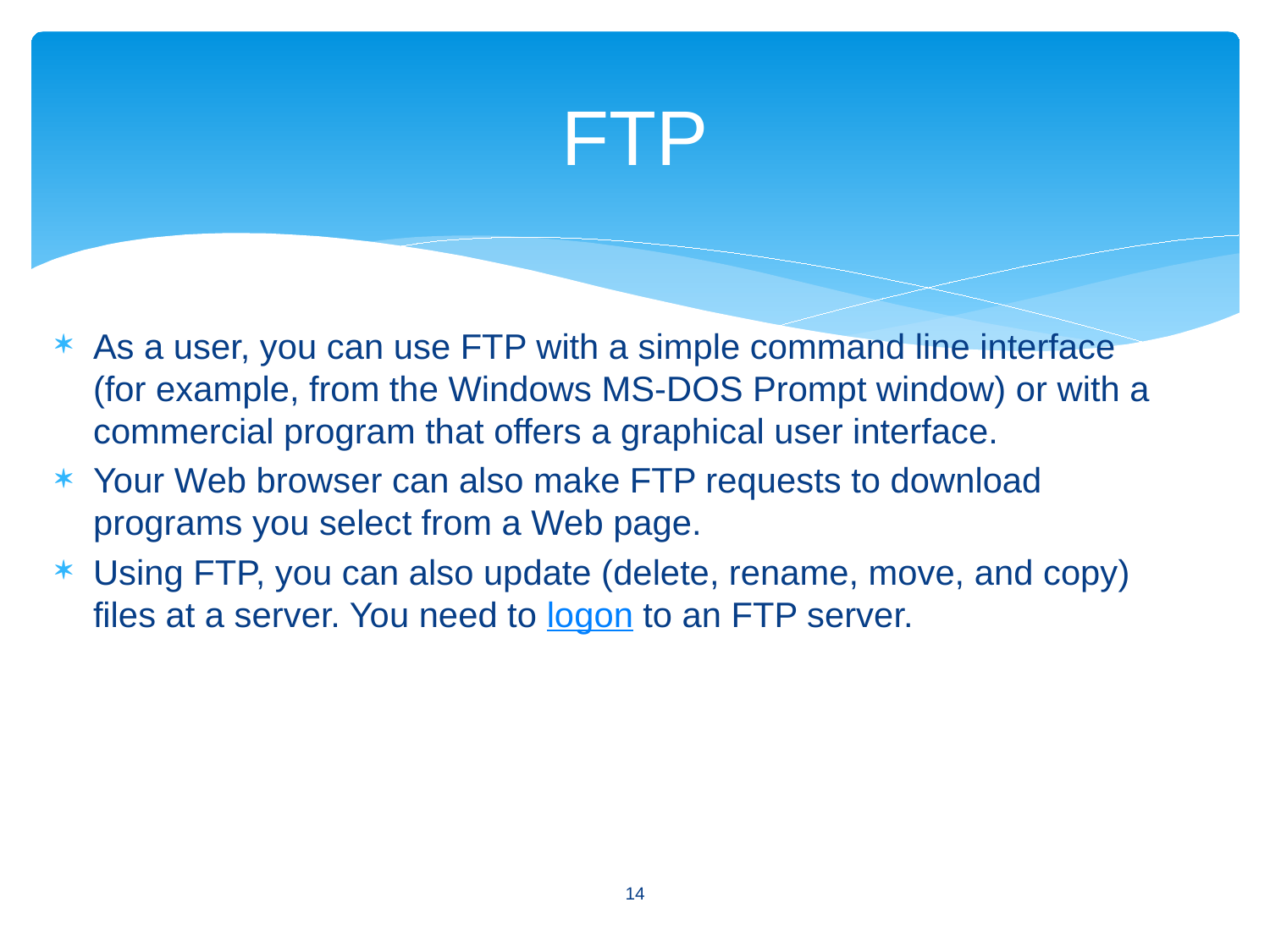

# FTP
As a user, you can use FTP with a simple command line interface (for example, from the Windows MS-DOS Prompt window) or with a commercial program that offers a graphical user interface.
Your Web browser can also make FTP requests to download programs you select from a Web page.
Using FTP, you can also update (delete, rename, move, and copy) files at a server. You need to logon to an FTP server.
14